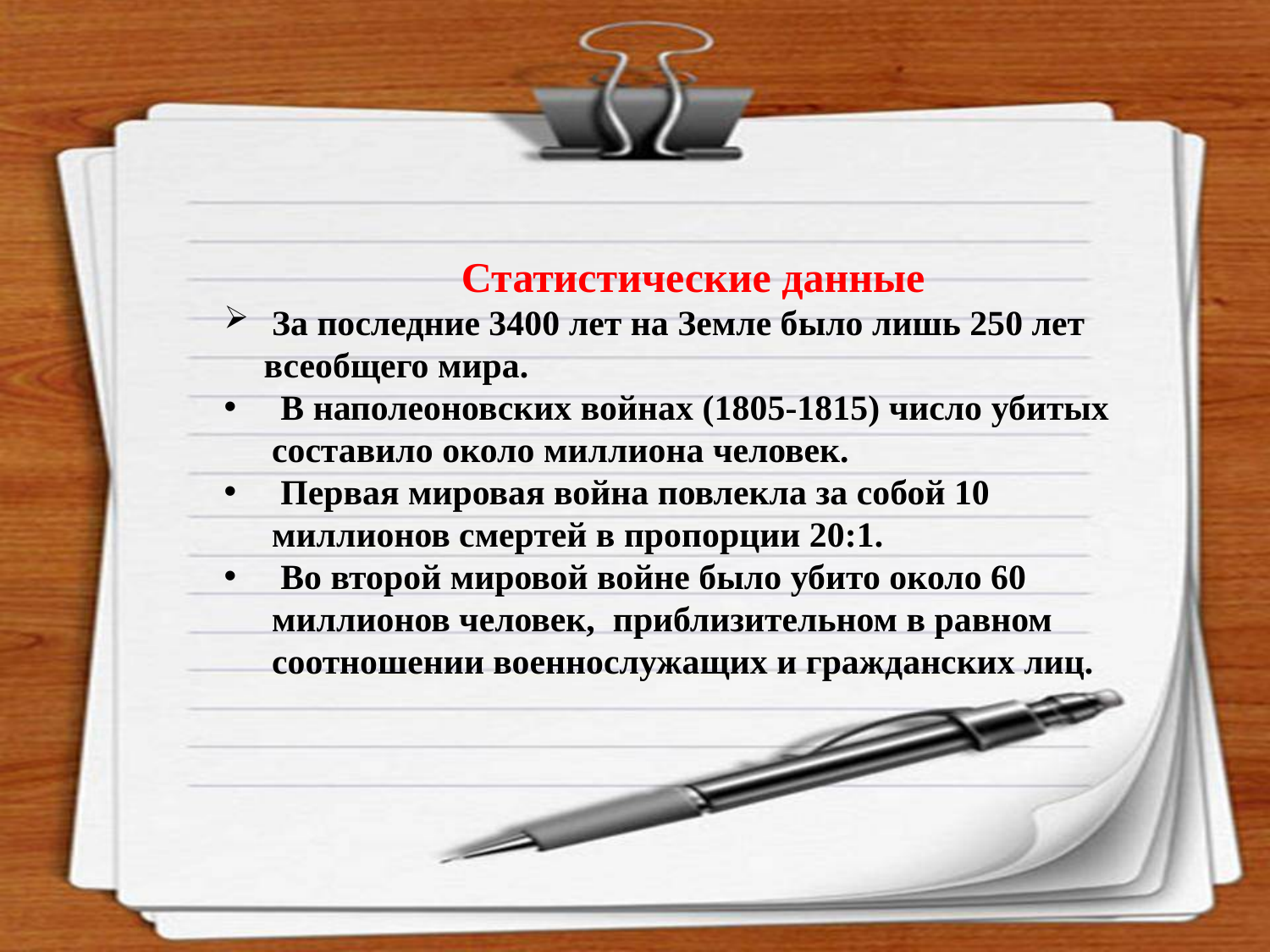

Статистические данные
 За последние 3400 лет на Земле было лишь 250 лет всеобщего мира.
 В наполеоновских войнах (1805-1815) число убитых составило около миллиона человек.
 Первая мировая война повлекла за собой 10 миллионов смертей в пропорции 20:1.
 Во второй мировой войне было убито около 60 миллионов человек,  приблизительном в равном соотношении военнослужащих и гражданских лиц.